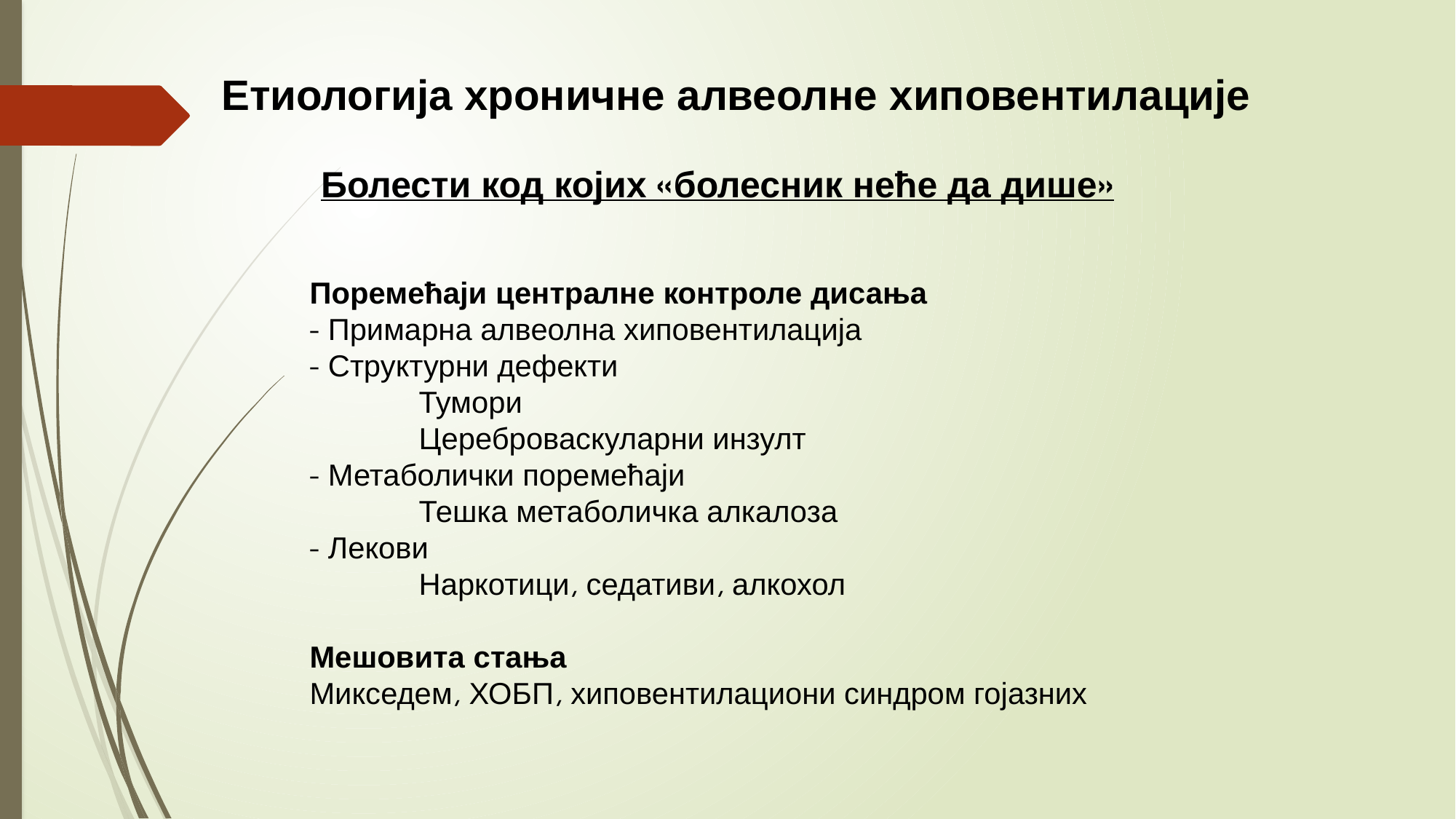

Етиологија хроничне алвеолне хиповентилације
Болести код којих «болесник неће да дише»
Поремећаји централне контроле дисања
- Примарна алвеолна хиповентилација
- Структурни дефекти
	Тумори
	Цереброваскуларни инзулт
- Метаболички поремећаји
	Тешка метаболичка алкалоза
- Лекови
	Наркотици, седативи, алкохол

Мешовита стања
Микседем, ХОБП, хиповентилациони синдром гојазних